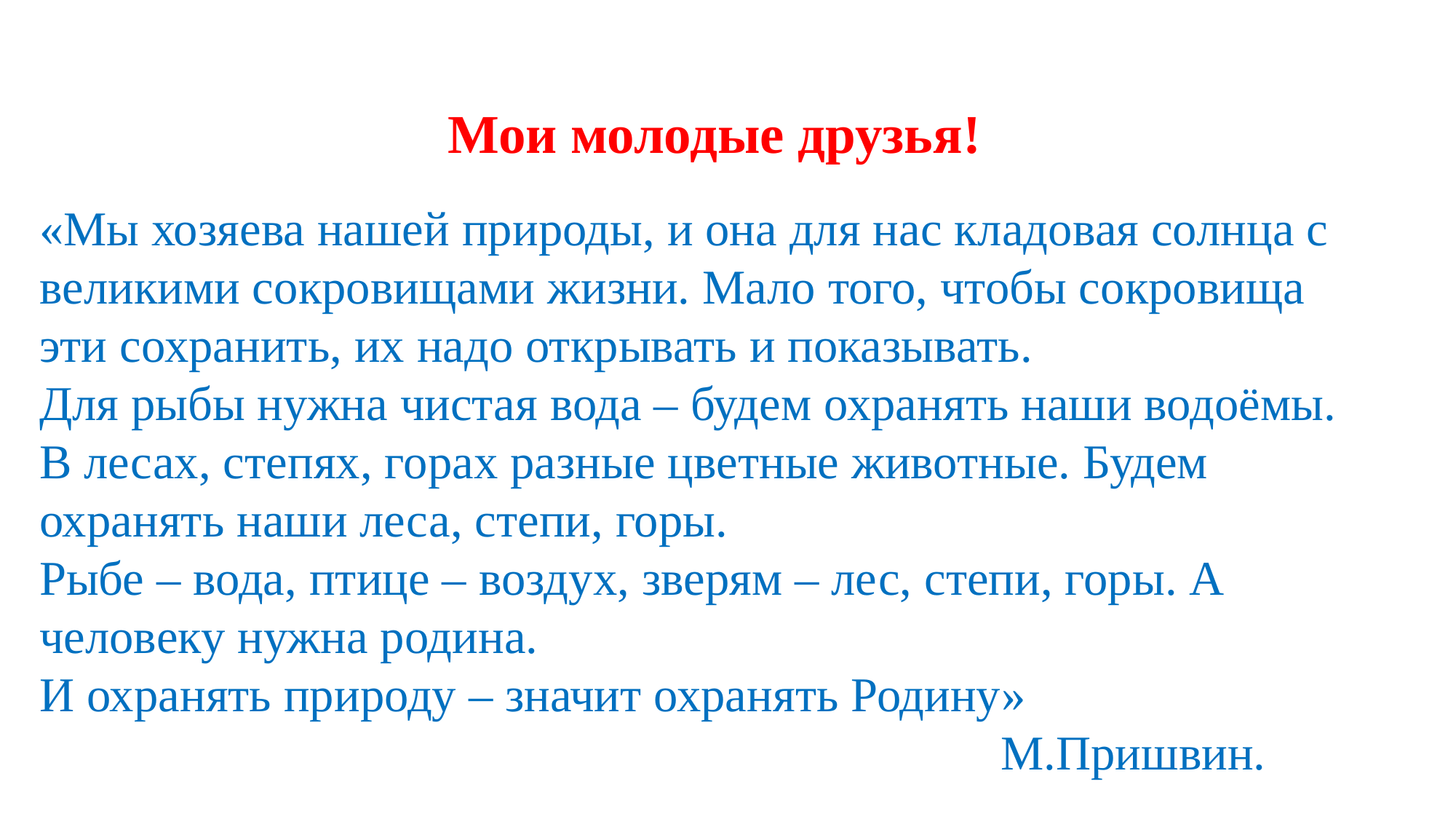

Мои молодые друзья!
«Мы хозяева нашей природы, и она для нас кладовая солнца с великими сокровищами жизни. Мало того, чтобы сокровища эти сохранить, их надо открывать и показывать.
Для рыбы нужна чистая вода – будем охранять наши водоёмы. В лесах, степях, горах разные цветные животные. Будем охранять наши леса, степи, горы.
Рыбе – вода, птице – воздух, зверям – лес, степи, горы. А человеку нужна родина.
И охранять природу – значит охранять Родину»
                                                                               М.Пришвин.